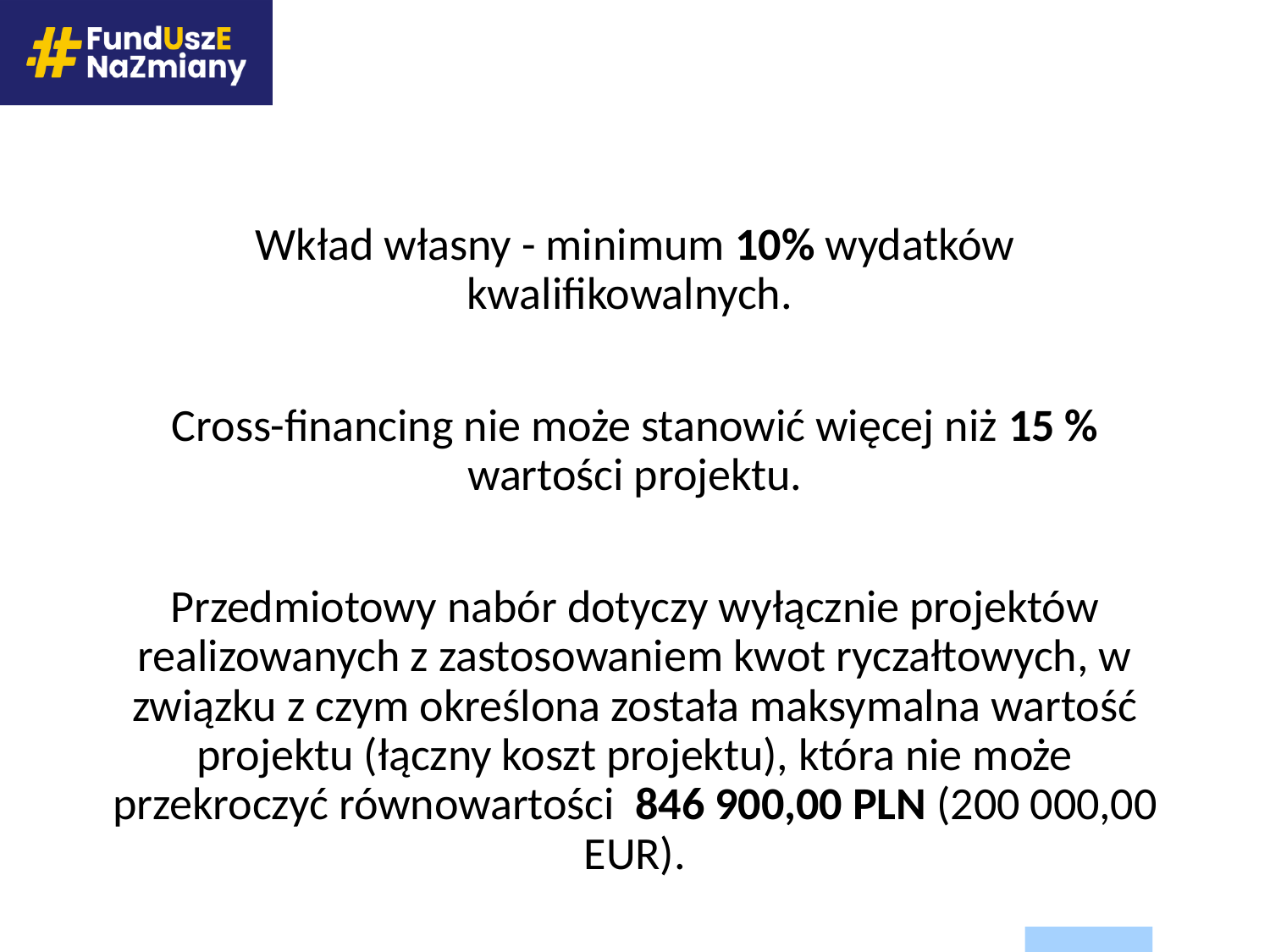

Wkład własny - minimum 10% wydatków kwalifikowalnych.

Cross-financing nie może stanowić więcej niż 15 % wartości projektu.

Przedmiotowy nabór dotyczy wyłącznie projektów realizowanych z zastosowaniem kwot ryczałtowych, w związku z czym określona została maksymalna wartość projektu (łączny koszt projektu), która nie może przekroczyć równowartości  846 900,00 PLN (200 000,00 EUR).